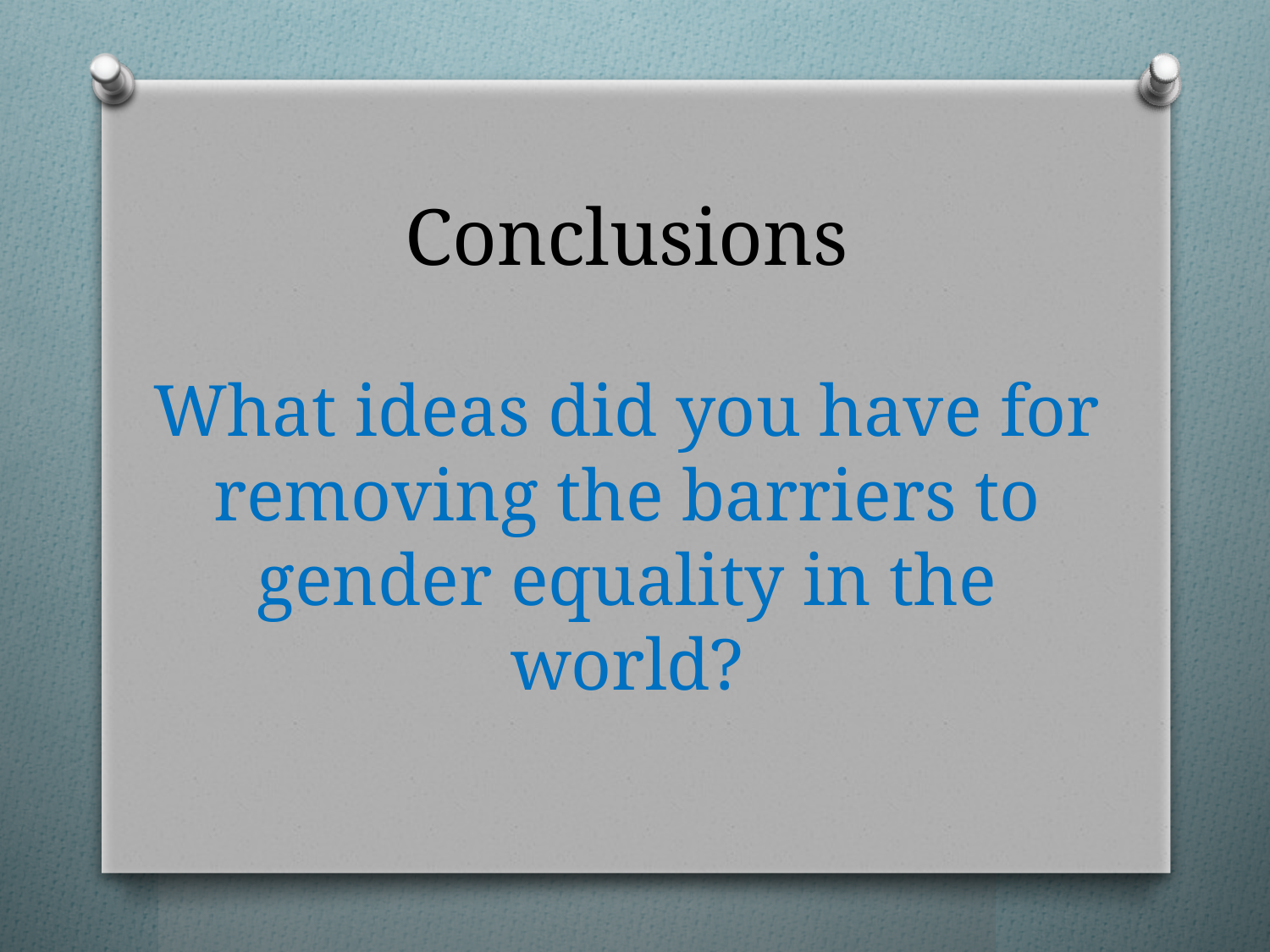

# Conclusions What ideas did you have for removing the barriers to gender equality in the world?